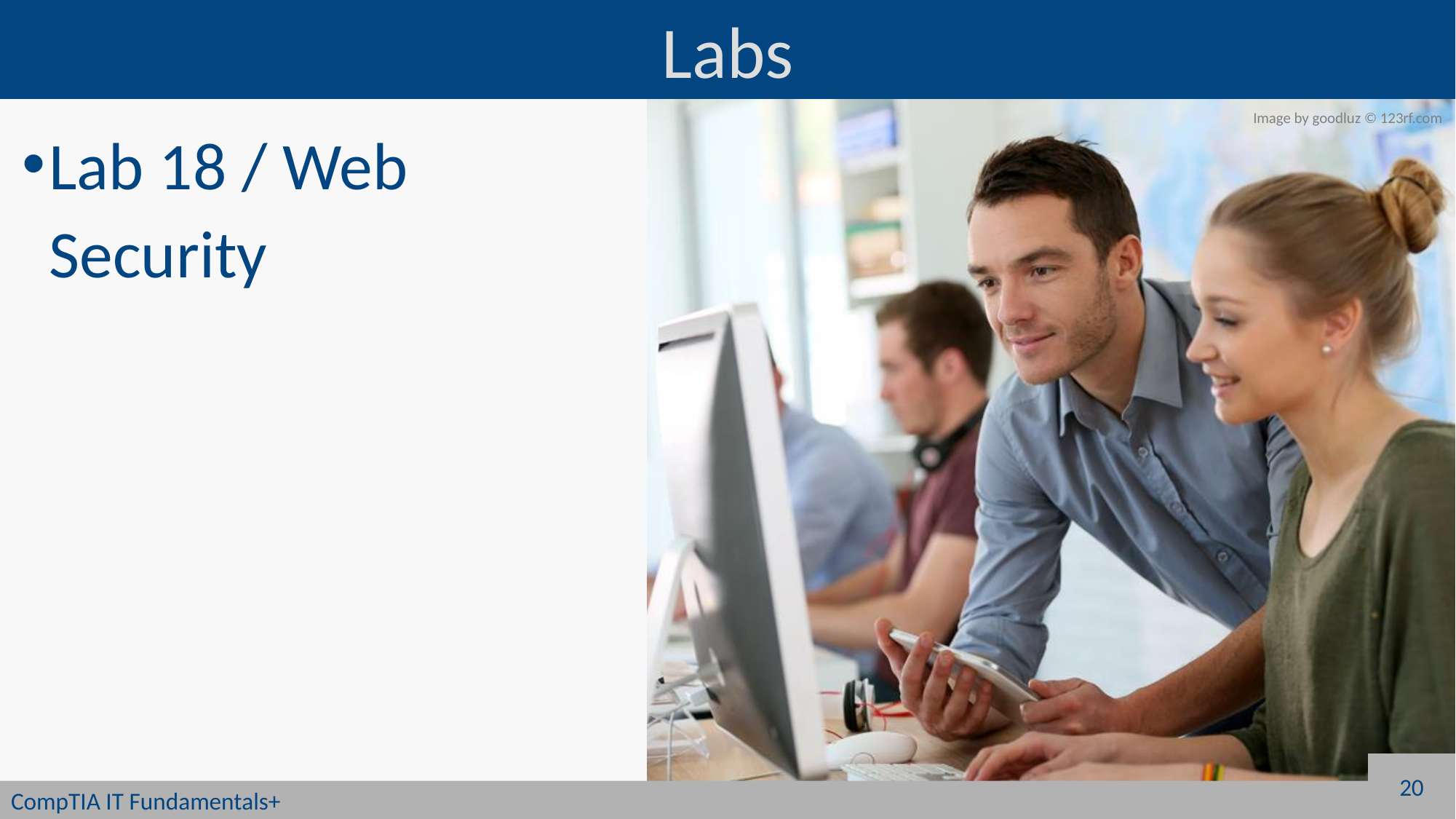

Lab 18 / Web Security
20
CompTIA IT Fundamentals+